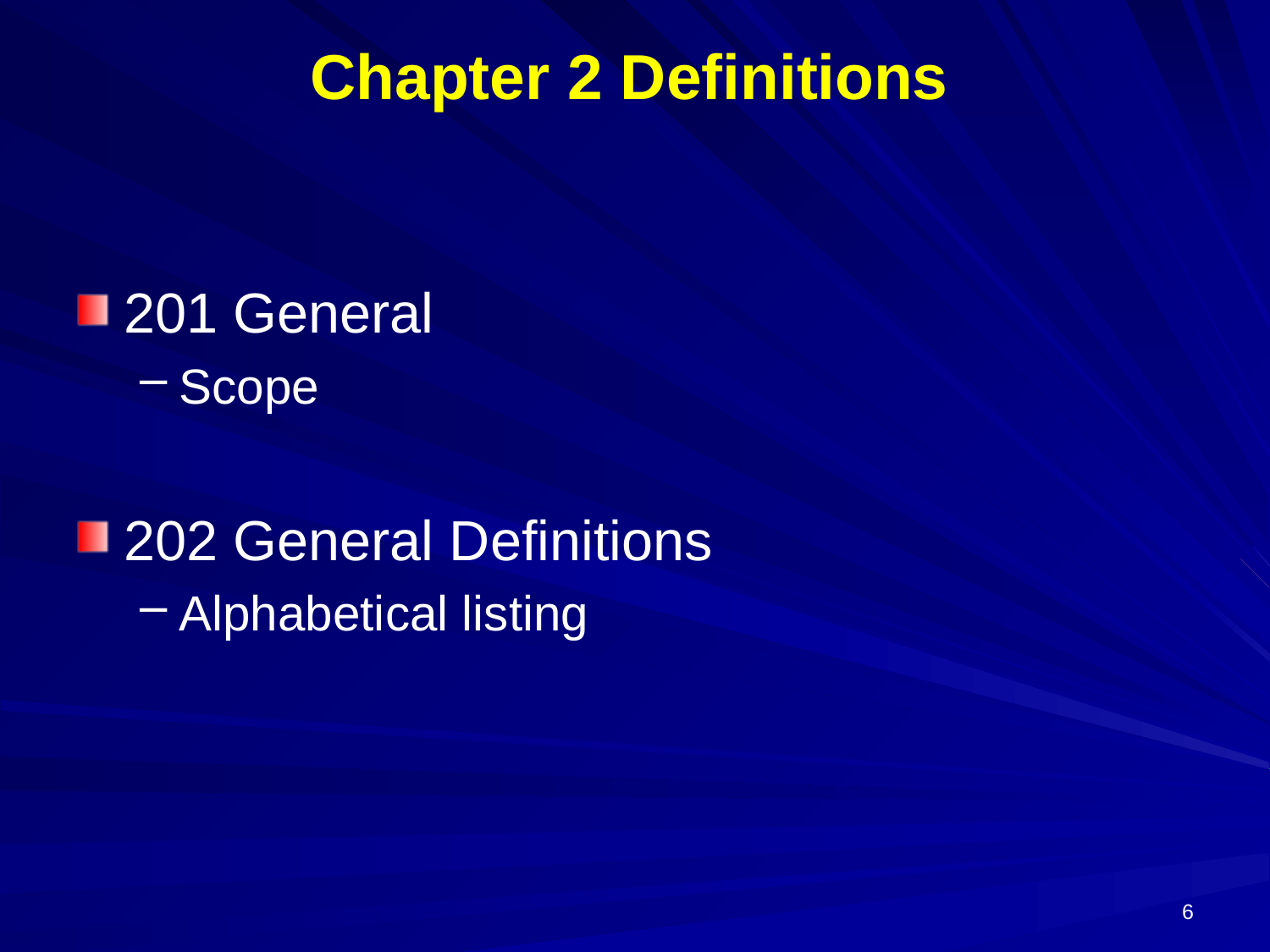

# Chapter 2 Definitions
201 General
Scope

202 General Definitions
Alphabetical listing
6